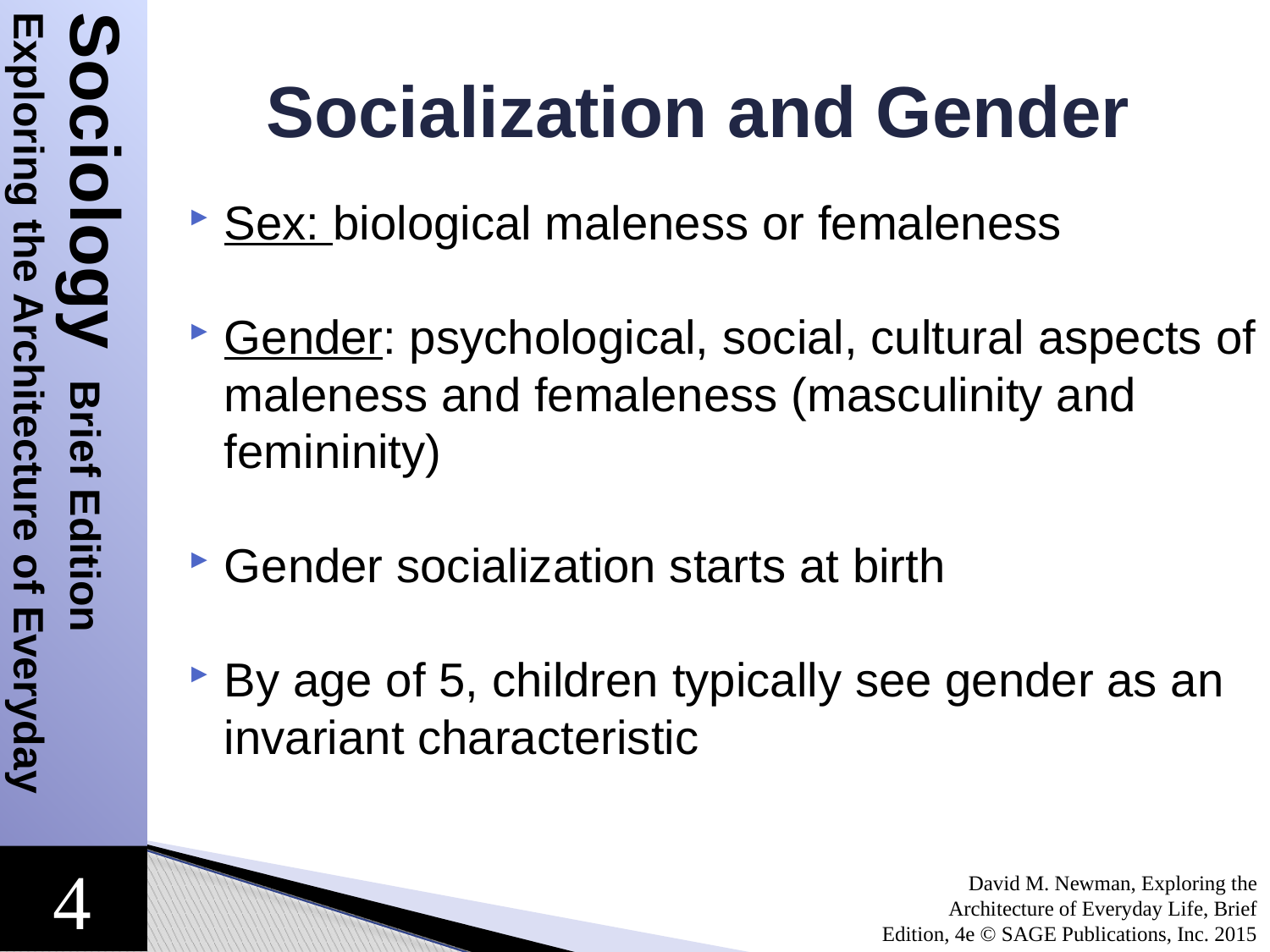

# Socialization and Gender
Sex: biological maleness or femaleness

Gender: psychological, social, cultural aspects of maleness and femaleness (masculinity and femininity)

Gender socialization starts at birth

By age of 5, children typically see gender as an invariant characteristic

David M. Newman, Exploring the Architecture of Everyday Life, Brief Edition, 4e © SAGE Publications, Inc. 2015